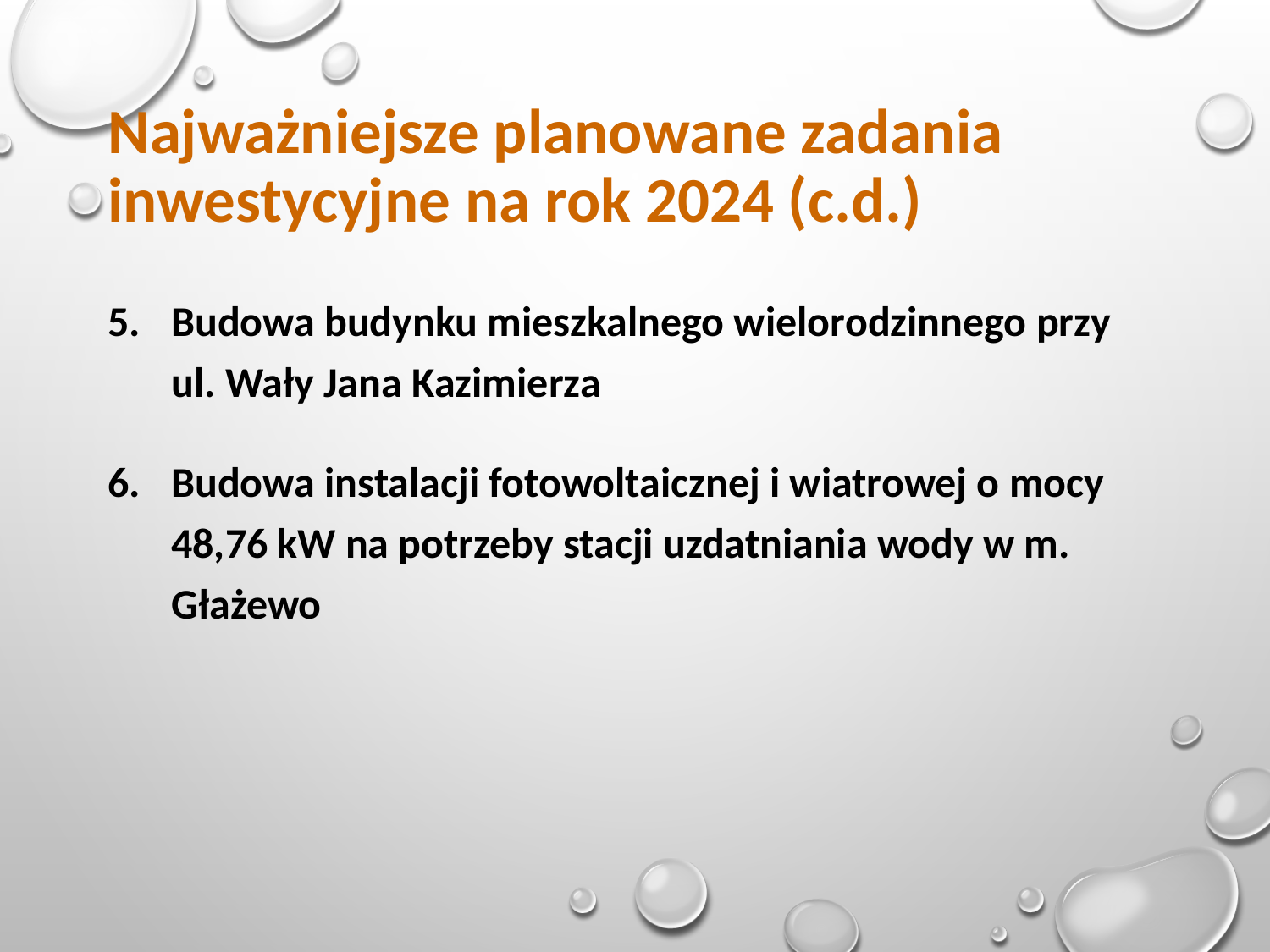

# Najważniejsze planowane zadania inwestycyjne na rok 2024 (c.d.)
Budowa budynku mieszkalnego wielorodzinnego przy ul. Wały Jana Kazimierza
Budowa instalacji fotowoltaicznej i wiatrowej o mocy 48,76 kW na potrzeby stacji uzdatniania wody w m. Głażewo